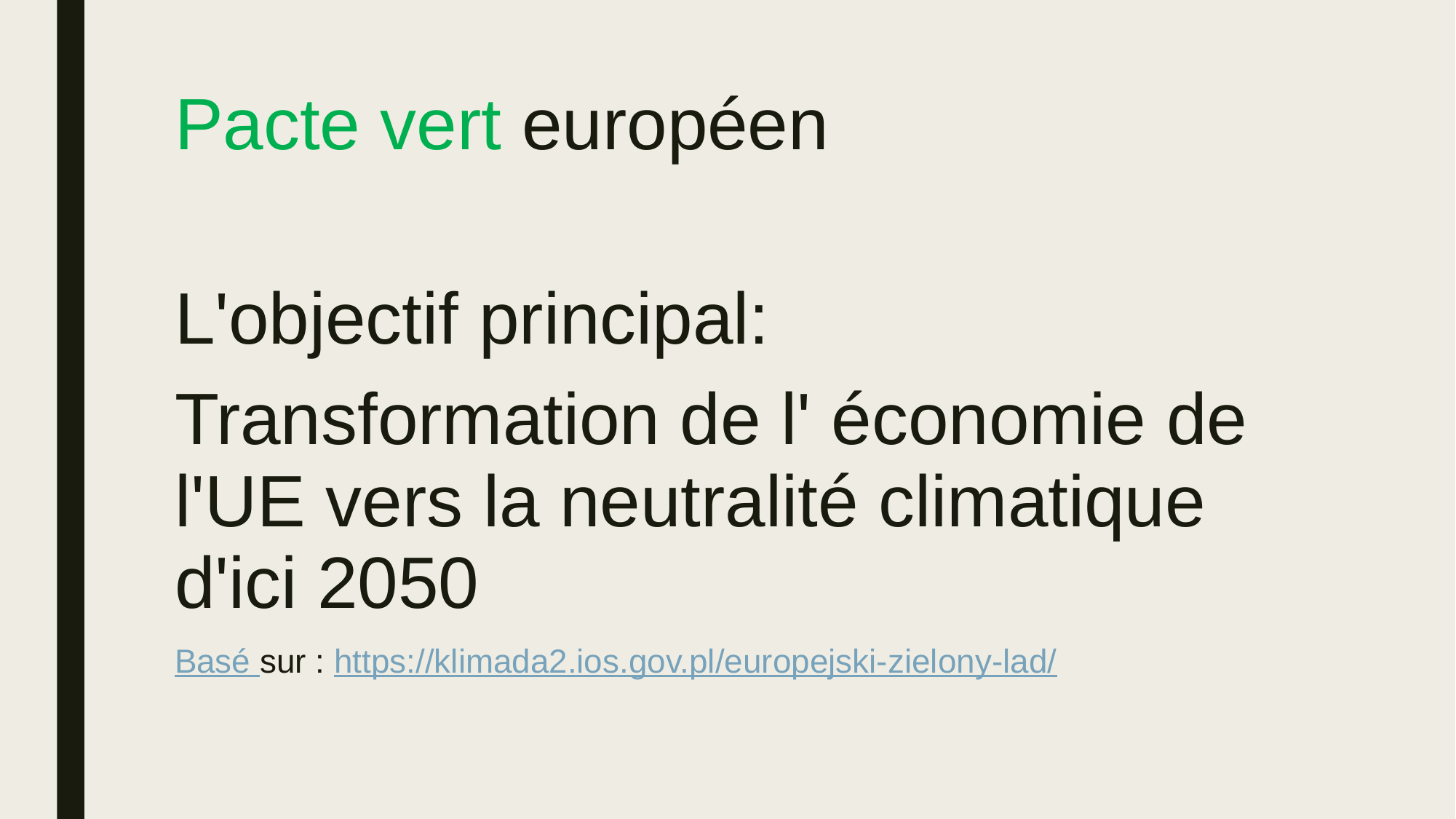

# Pacte vert européen
L'objectif principal:
Transformation de l' économie de l'UE vers la neutralité climatique d'ici 2050
Basé sur : https://klimada2.ios.gov.pl/europejski-zielony-lad/